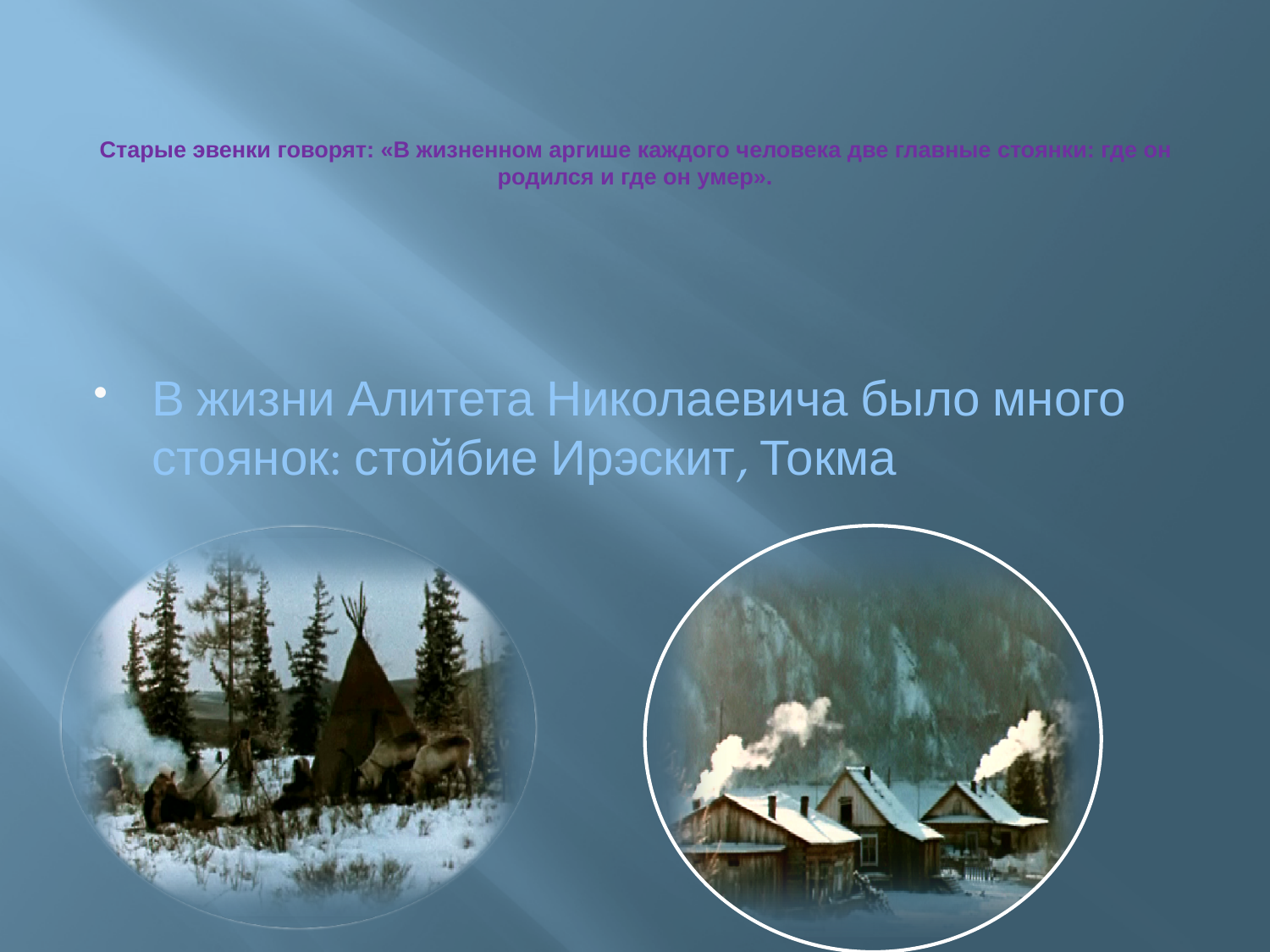

# Старые эвенки говорят: «В жизненном аргише каждого человека две главные стоянки: где он родился и где он умер».

В жизни Алитета Николаевича было много стоянок: стойбие Ирэскит, Токма